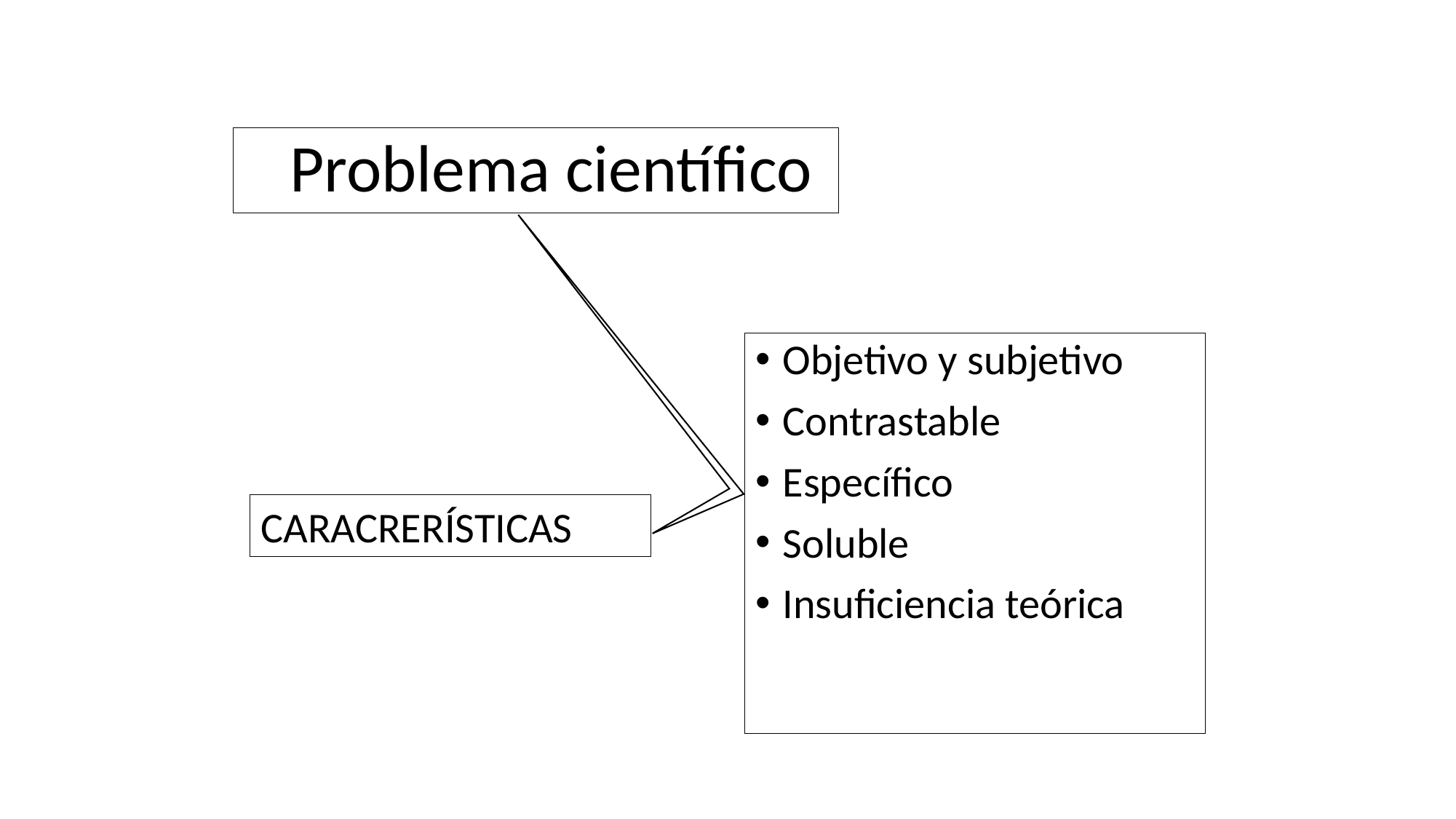

# Problema científico

Objetivo y subjetivo
Contrastable
Específico
Soluble
Insuficiencia teórica

CARACRERÍSTICAS